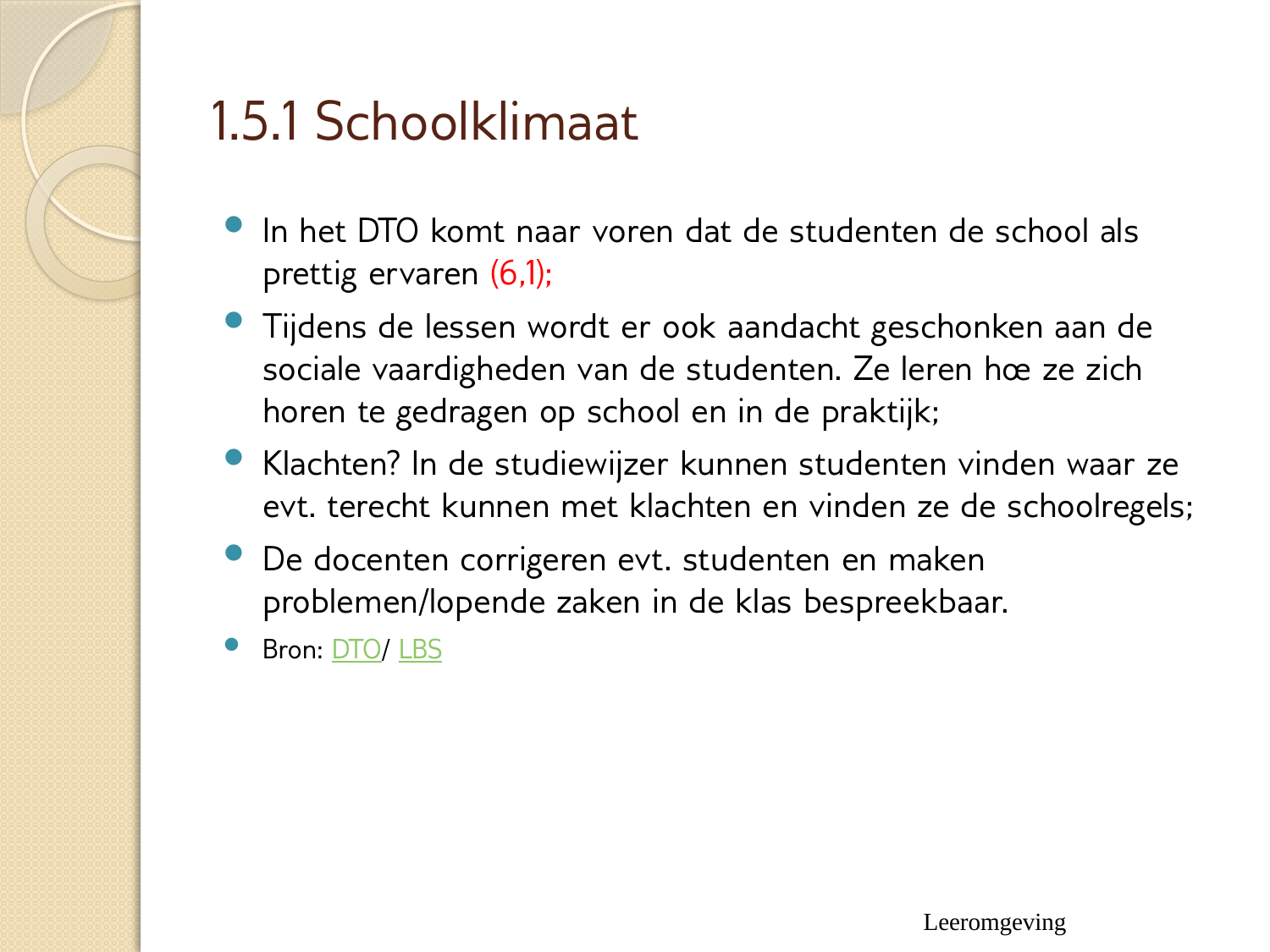

# 1.5.1 Schoolklimaat
In het DTO komt naar voren dat de studenten de school als prettig ervaren (6,1);
Tijdens de lessen wordt er ook aandacht geschonken aan de sociale vaardigheden van de studenten. Ze leren hoe ze zich horen te gedragen op school en in de praktijk;
Klachten? In de studiewijzer kunnen studenten vinden waar ze evt. terecht kunnen met klachten en vinden ze de schoolregels;
De docenten corrigeren evt. studenten en maken problemen/lopende zaken in de klas bespreekbaar.
Bron: DTO/ LBS
Leeromgeving